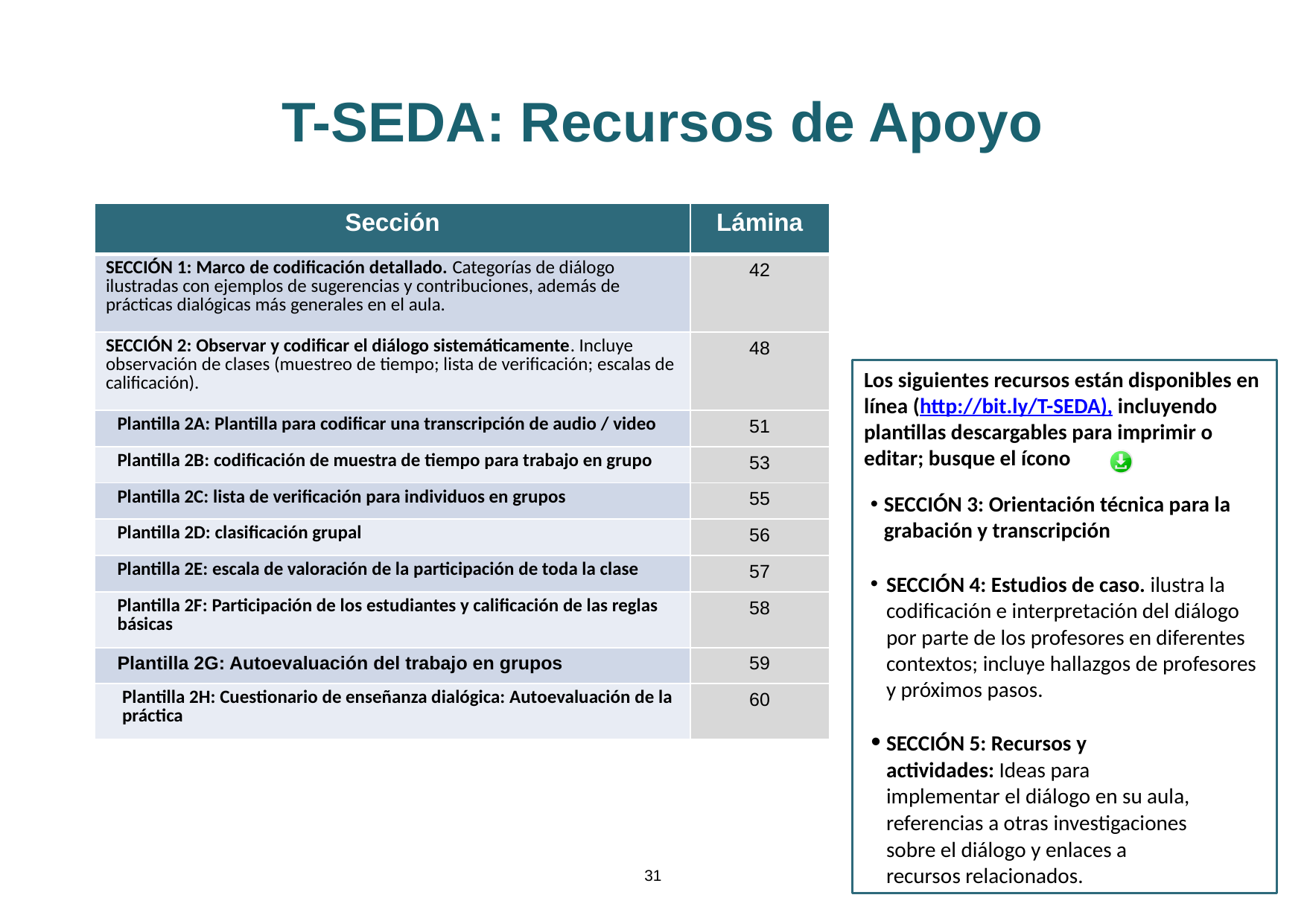

# T-SEDA: Recursos de Apoyo
| Sección | Lámina |
| --- | --- |
| SECCIÓN 1: Marco de codificación detallado. Categorías de diálogo ilustradas con ejemplos de sugerencias y contribuciones, además de prácticas dialógicas más generales en el aula. | 42 |
| SECCIÓN 2: Observar y codificar el diálogo sistemáticamente. Incluye observación de clases (muestreo de tiempo; lista de verificación; escalas de calificación). | 48 |
| Plantilla 2A: Plantilla para codificar una transcripción de audio / video | 51 |
| Plantilla 2B: codificación de muestra de tiempo para trabajo en grupo | 53 |
| Plantilla 2C: lista de verificación para individuos en grupos | 55 |
| Plantilla 2D: clasificación grupal | 56 |
| Plantilla 2E: escala de valoración de la participación de toda la clase | 57 |
| Plantilla 2F: Participación de los estudiantes y calificación de las reglas básicas | 58 |
| Plantilla 2G: Autoevaluación del trabajo en grupos | 59 |
| Plantilla 2H: Cuestionario de enseñanza dialógica: Autoevaluación de la práctica | 60 |
Los siguientes recursos están disponibles en línea (http://bit.ly/T-SEDA), incluyendo plantillas descargables para imprimir o editar; busque el ícono
SECCIÓN 3: Orientación técnica para la grabación y transcripción

SECCIÓN 4: Estudios de caso. ilustra la codificación e interpretación del diálogo por parte de los profesores en diferentes contextos; incluye hallazgos de profesores y próximos pasos.

SECCIÓN 5: Recursos y actividades: Ideas para implementar el diálogo en su aula, referencias a otras investigaciones sobre el diálogo y enlaces a recursos relacionados.

31